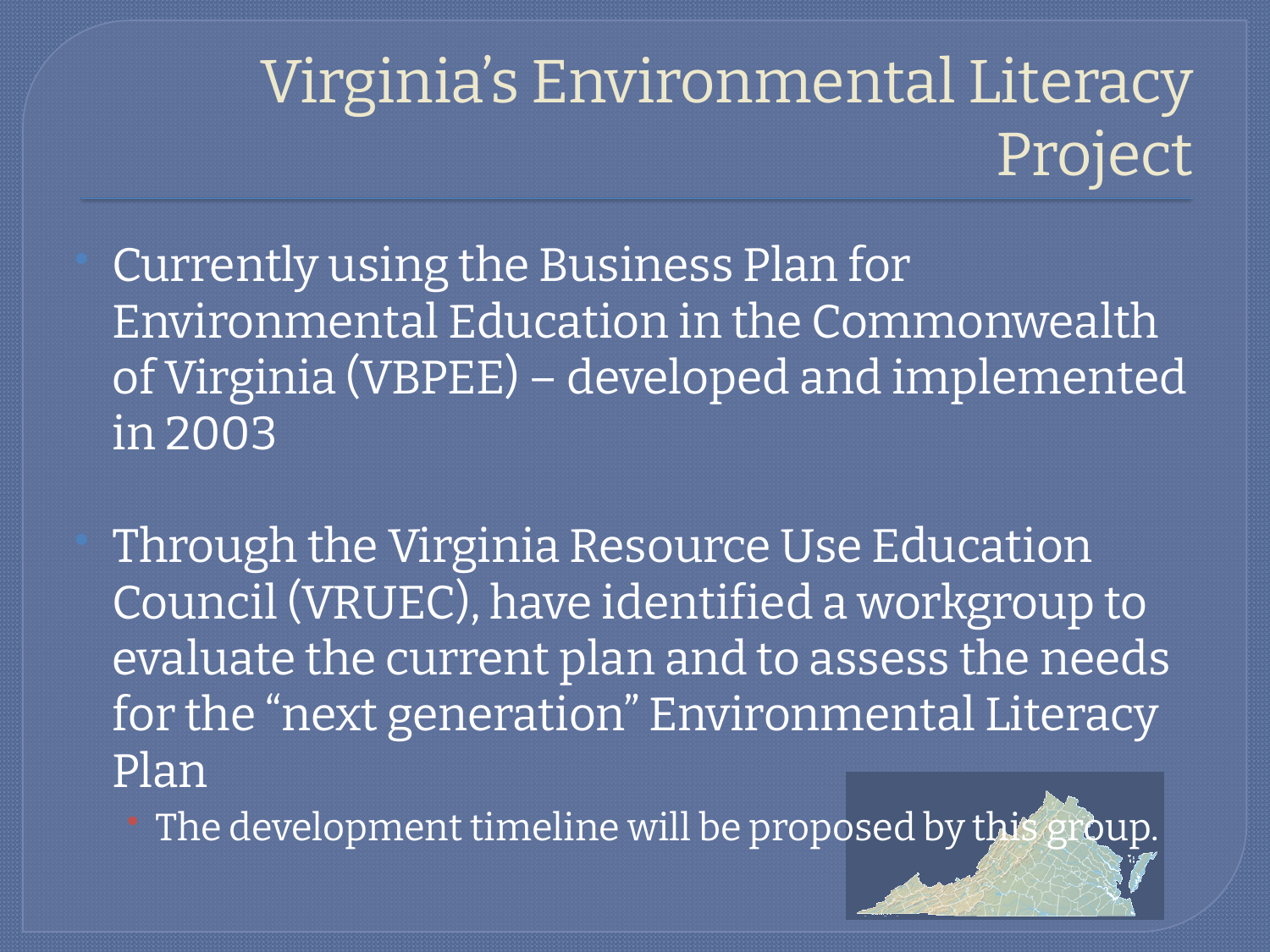

# Virginia’s Environmental Literacy Project
Currently using the Business Plan for Environmental Education in the Commonwealth of Virginia (VBPEE) – developed and implemented in 2003

Through the Virginia Resource Use Education Council (VRUEC), have identified a workgroup to evaluate the current plan and to assess the needs for the “next generation” Environmental Literacy Plan
The development timeline will be proposed by this group.